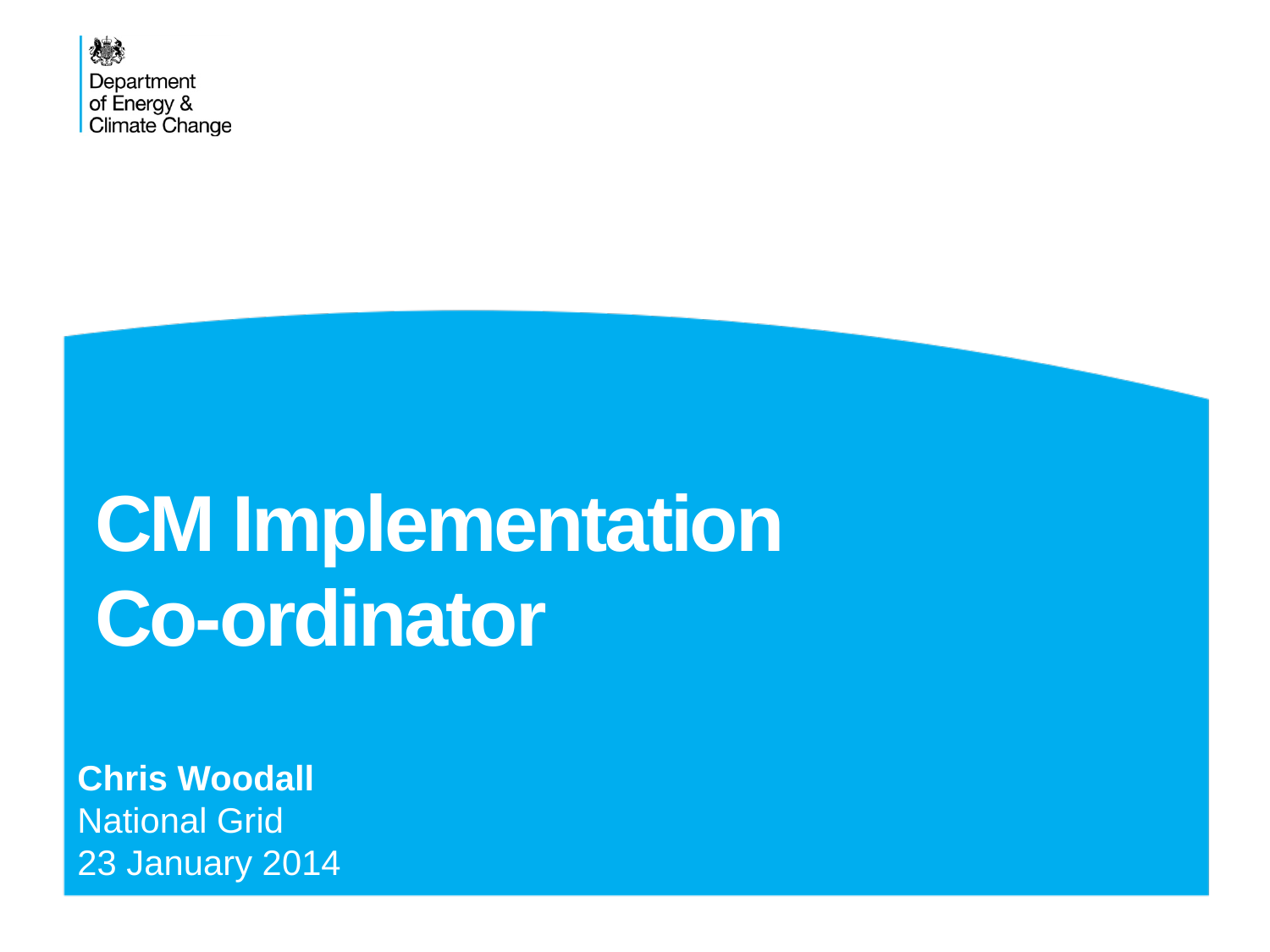

# CM Implementation Co-ordinator
Chris Woodall
National Grid
23 January 2014